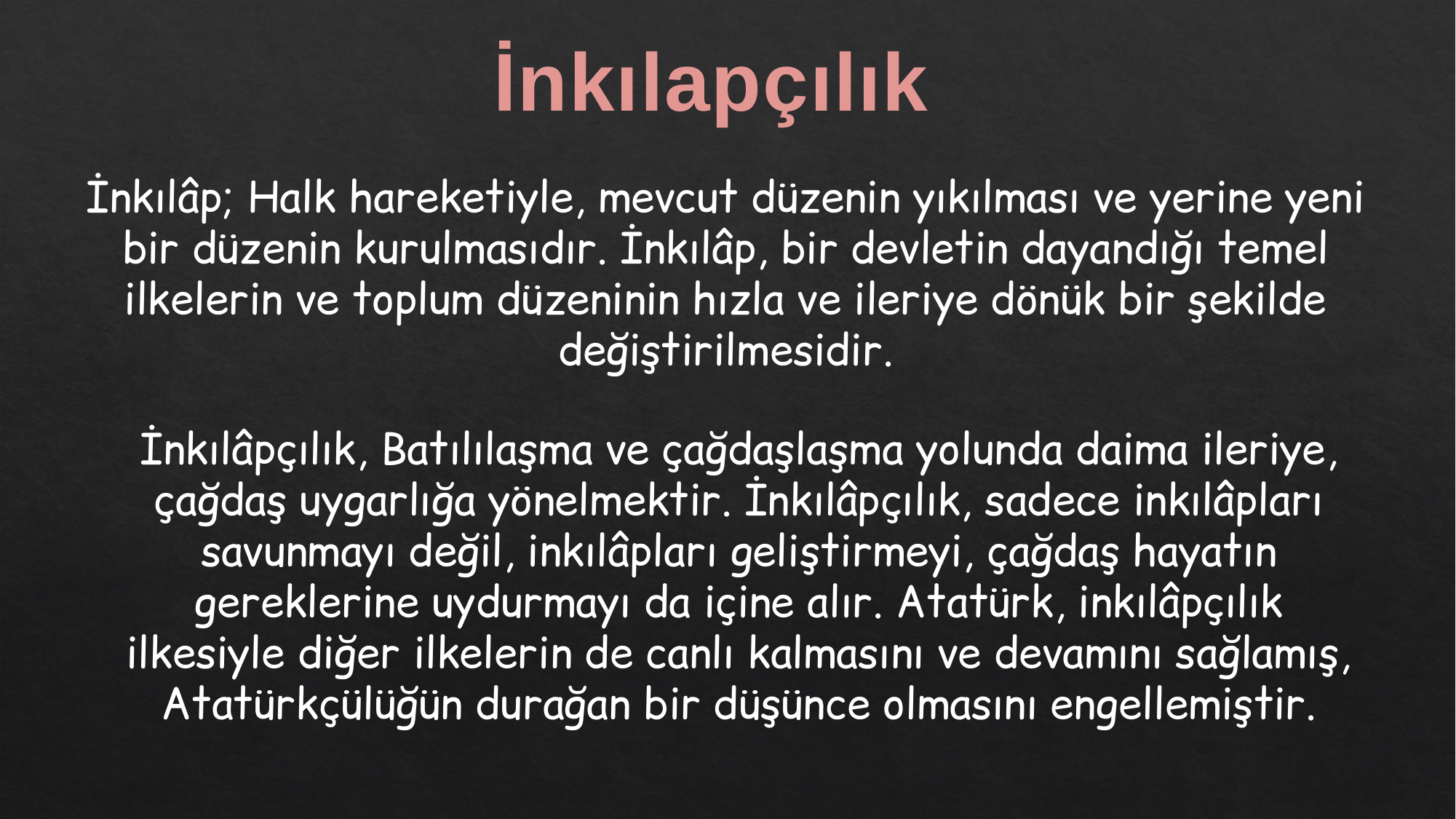

İnkılapçılık
İnkılâp; Halk hareketiyle, mevcut düzenin yıkılması ve yerine yeni bir düzenin kurulmasıdır. İnkılâp, bir devletin dayandığı temel ilkelerin ve toplum düzeninin hızla ve ileriye dönük bir şekilde değiştirilmesidir.
İnkılâpçılık, Batılılaşma ve çağdaşlaşma yolunda daima ileriye, çağdaş uygarlığa yönelmektir. İnkılâpçılık, sadece inkılâpları savunmayı değil, inkılâpları geliştirmeyi, çağdaş hayatın gereklerine uydurmayı da içine alır. Atatürk, inkılâpçılık ilkesiyle diğer ilkelerin de canlı kalmasını ve devamını sağlamış, Atatürkçülüğün durağan bir düşünce olmasını engellemiştir.